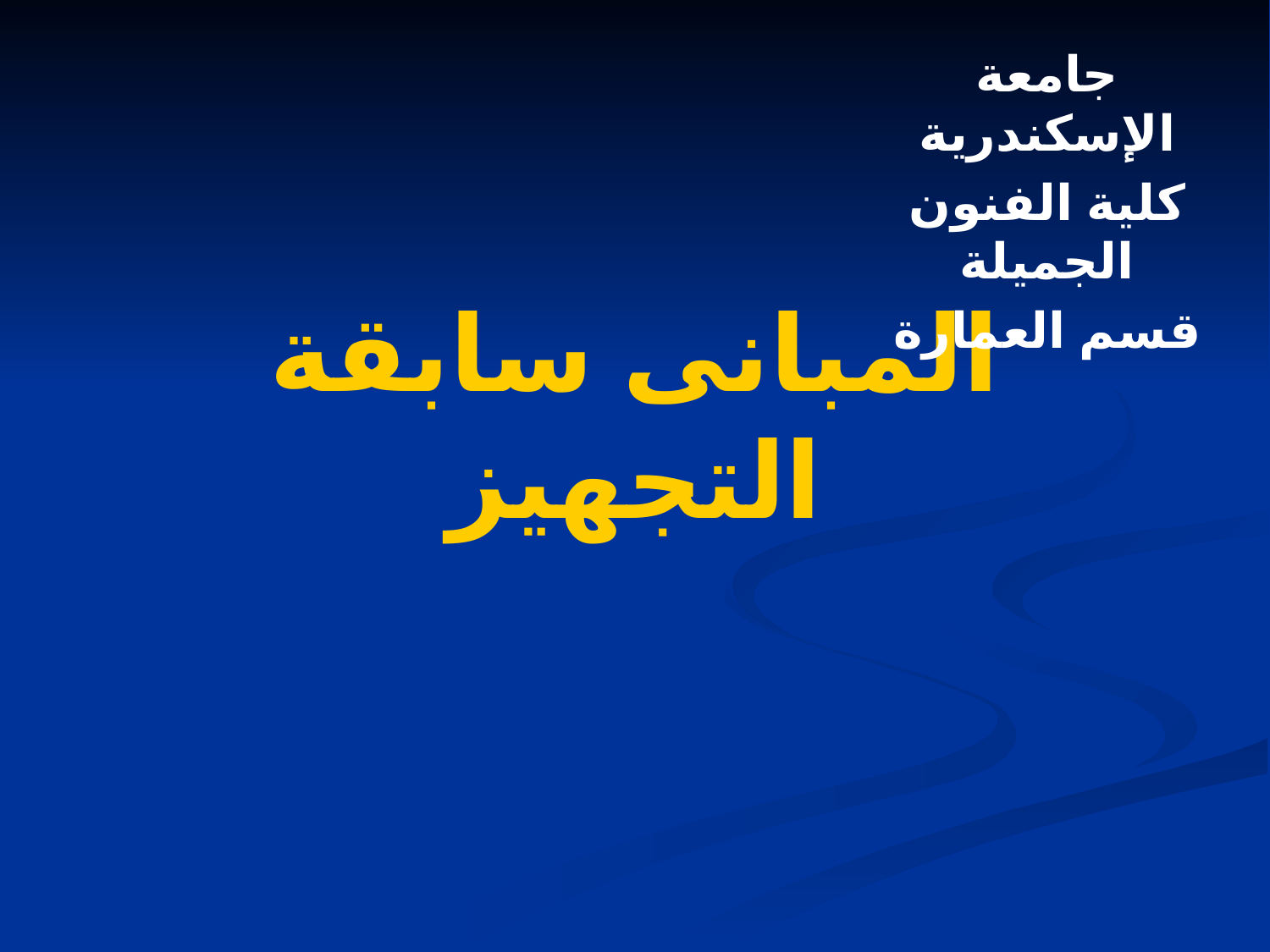

جامعة الإسكندرية
كلية الفنون الجميلة
قسم العمارة
# المبانى سابقة التجهيز